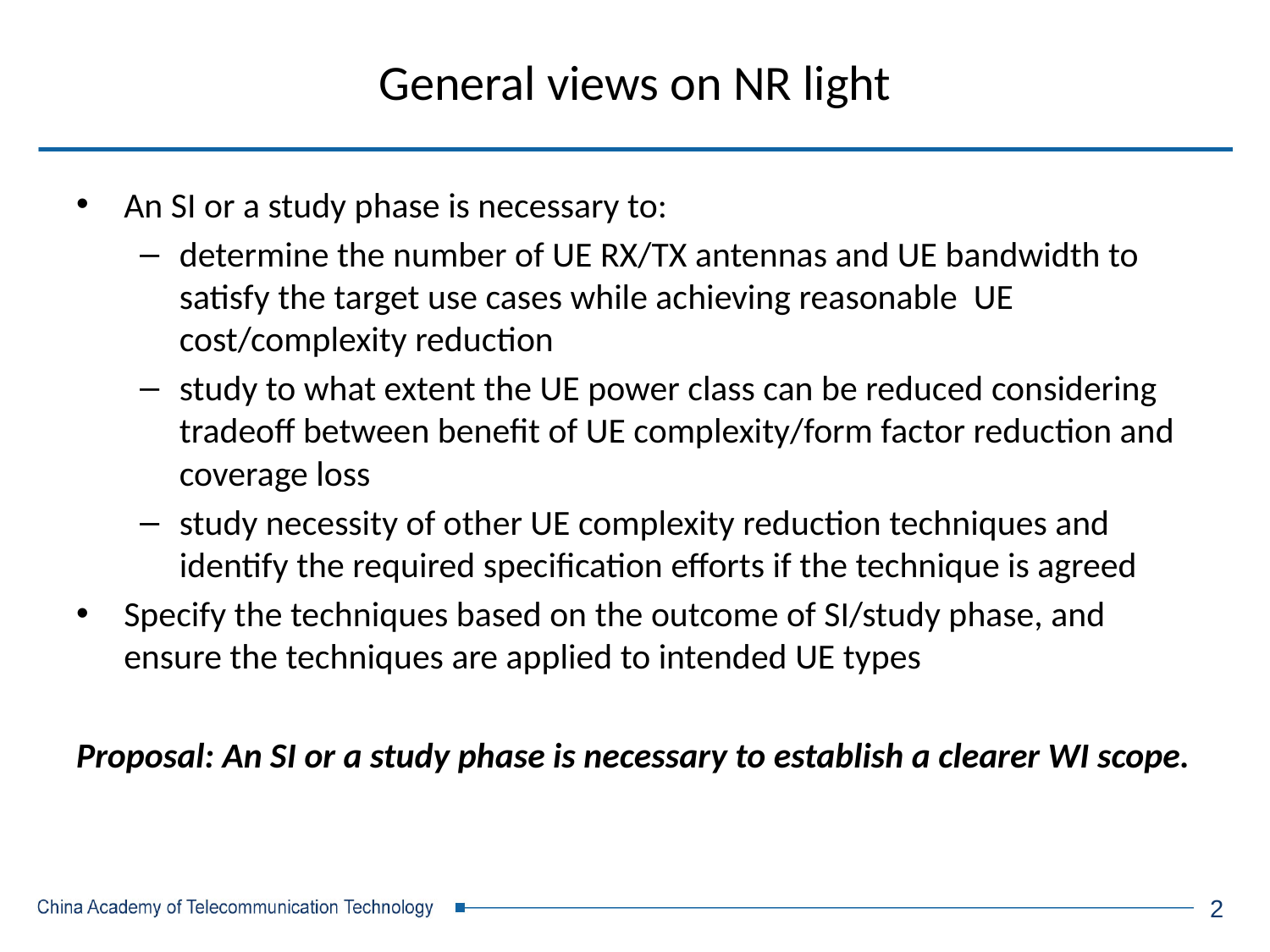

# General views on NR light
An SI or a study phase is necessary to:
determine the number of UE RX/TX antennas and UE bandwidth to satisfy the target use cases while achieving reasonable  UE cost/complexity reduction
study to what extent the UE power class can be reduced considering tradeoff between benefit of UE complexity/form factor reduction and coverage loss
study necessity of other UE complexity reduction techniques and identify the required specification efforts if the technique is agreed
Specify the techniques based on the outcome of SI/study phase, and ensure the techniques are applied to intended UE types

Proposal: An SI or a study phase is necessary to establish a clearer WI scope.
2